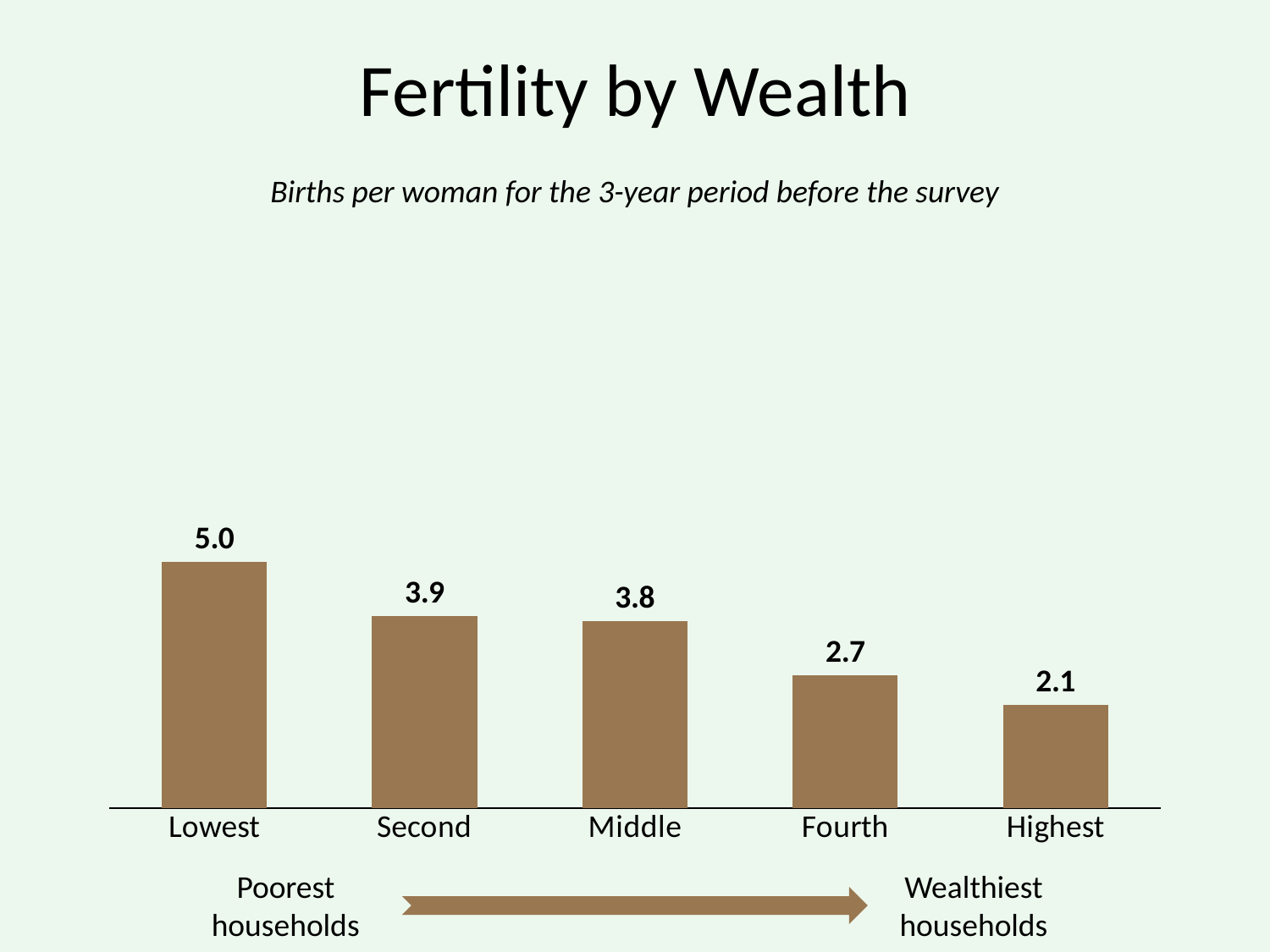

# Fertility by Wealth

### Chart

| Category | Column1 |
|---|---|
| Lowest | 5.0 |
| Second | 3.9 |
| Middle | 3.8 |
| Fourth | 2.7 |
| Highest | 2.1 |
Births per woman for the 3-year period before the survey
Poorest households
Wealthiest households